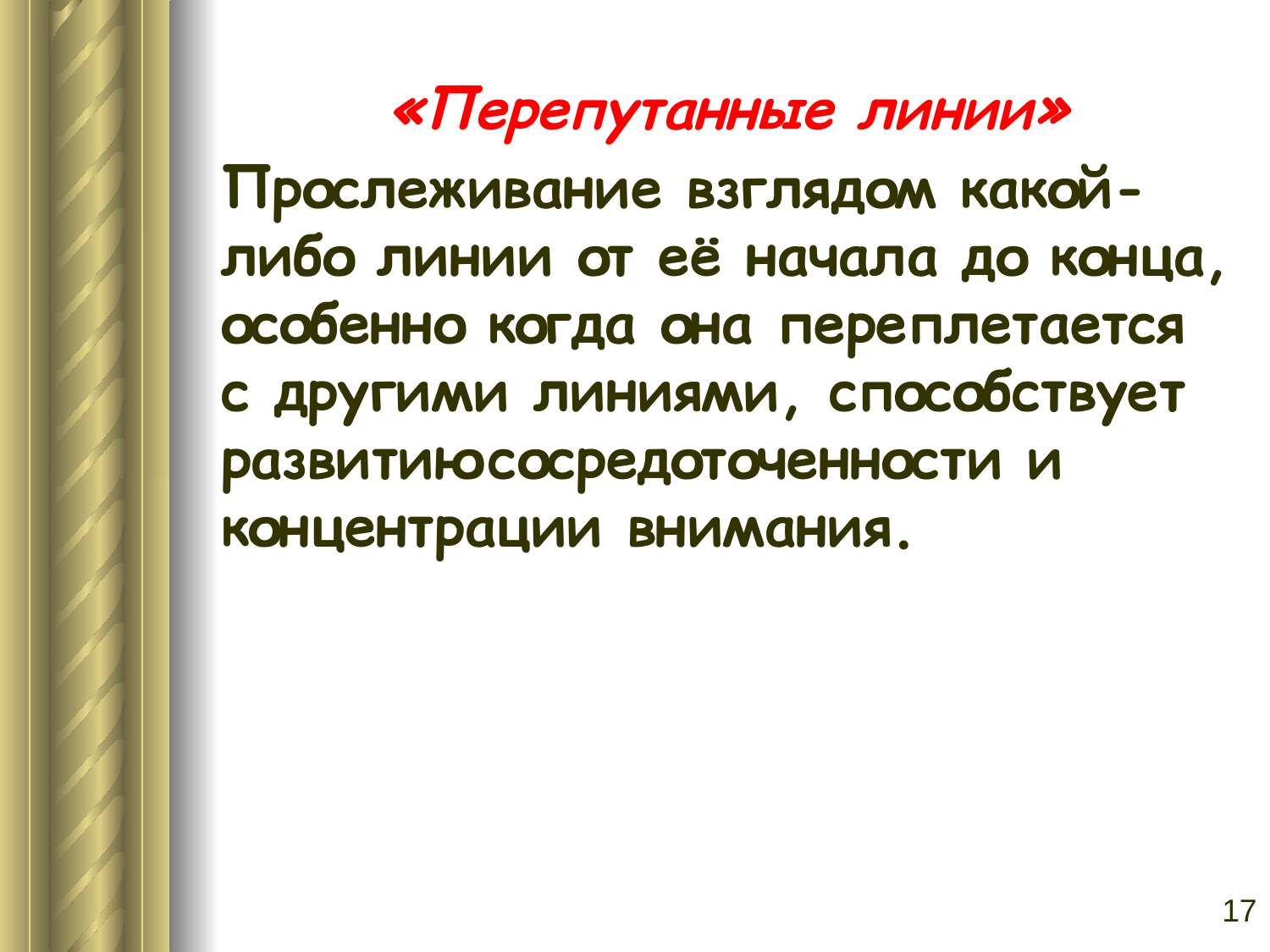

«Перепутанные линии»
Прослеживание взглядом какой-либо линии от её начала до конца, особенно когда она переплетается с другими линиями, способствует развитию сосредоточенности и концентрации внимания.
17